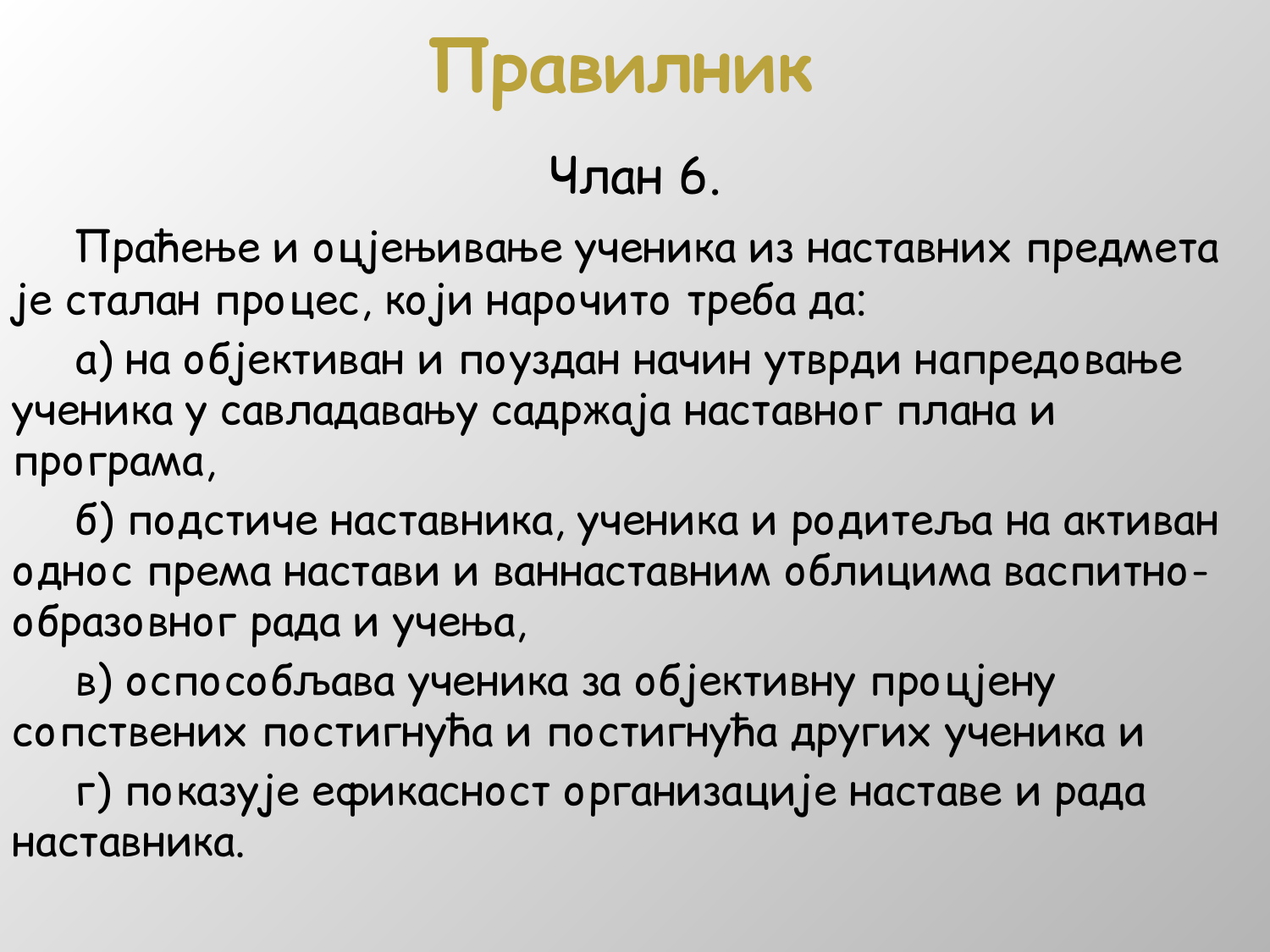

# Правилник
Члан 6.
     Праћење и оцјењивање ученика из наставних предмета је сталан процес, који нарочито треба да:
     а) на објективан и поуздан начин утврди напредовање ученика у савладавању садржаја наставног плана и програма,
     б) подстиче наставника, ученика и родитеља на активан однос према настави и ваннаставним облицима васпитно-образовног рада и учења,
     в) оспособљава ученика за објективну процјену сопствених постигнућа и постигнућа других ученика и
     г) показује ефикасност организације наставе и рада наставника.